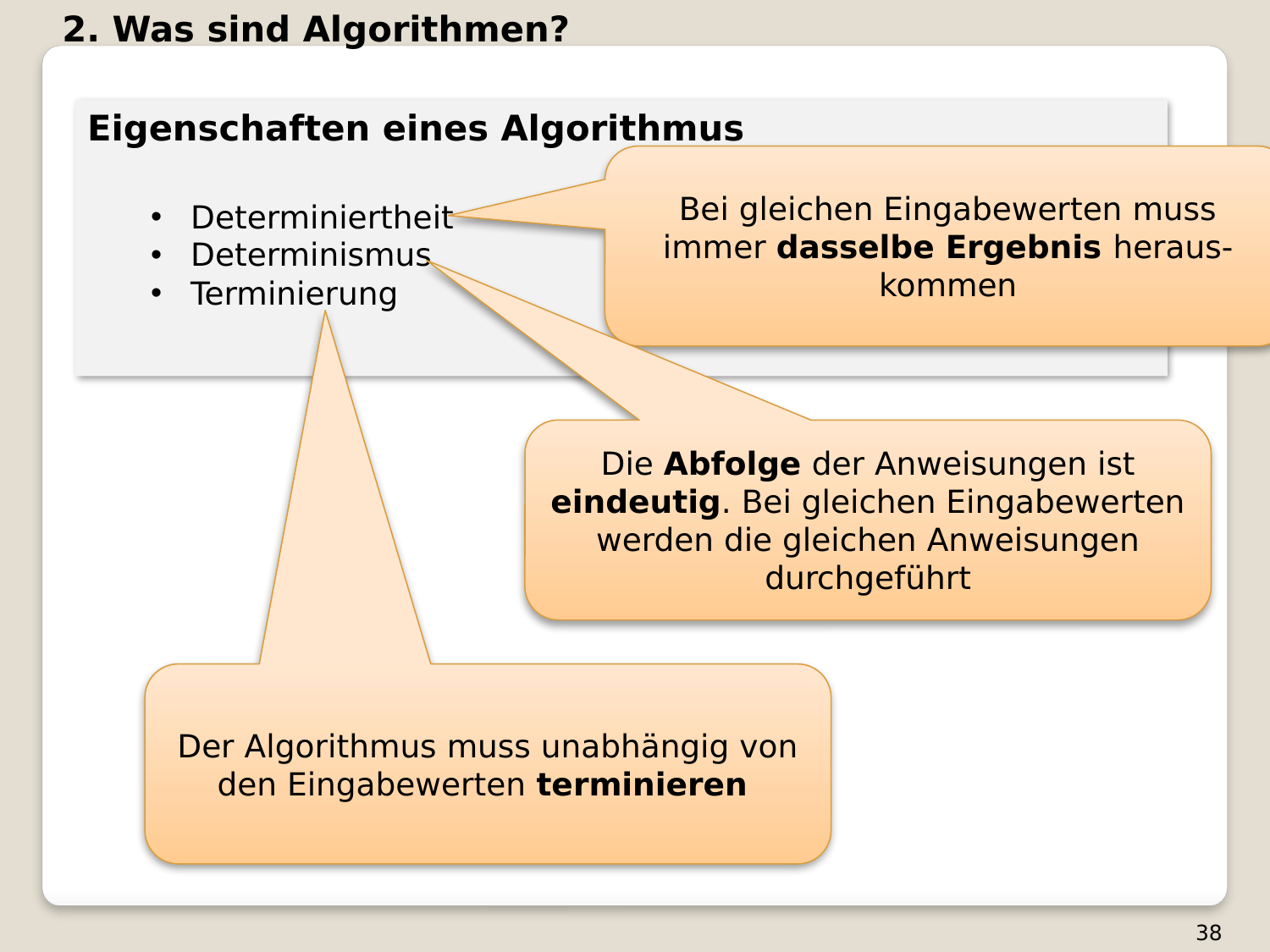

2. Was sind Algorithmen?
Eigenschaften eines Algorithmus

Determiniertheit
Determinismus
Terminierung

Bei gleichen Eingabewerten muss immer dasselbe Ergebnis heraus-kommen
Die Abfolge der Anweisungen ist eindeutig. Bei gleichen Eingabewerten werden die gleichen Anweisungen durchgeführt
Der Algorithmus muss unabhängig von den Eingabewerten terminieren